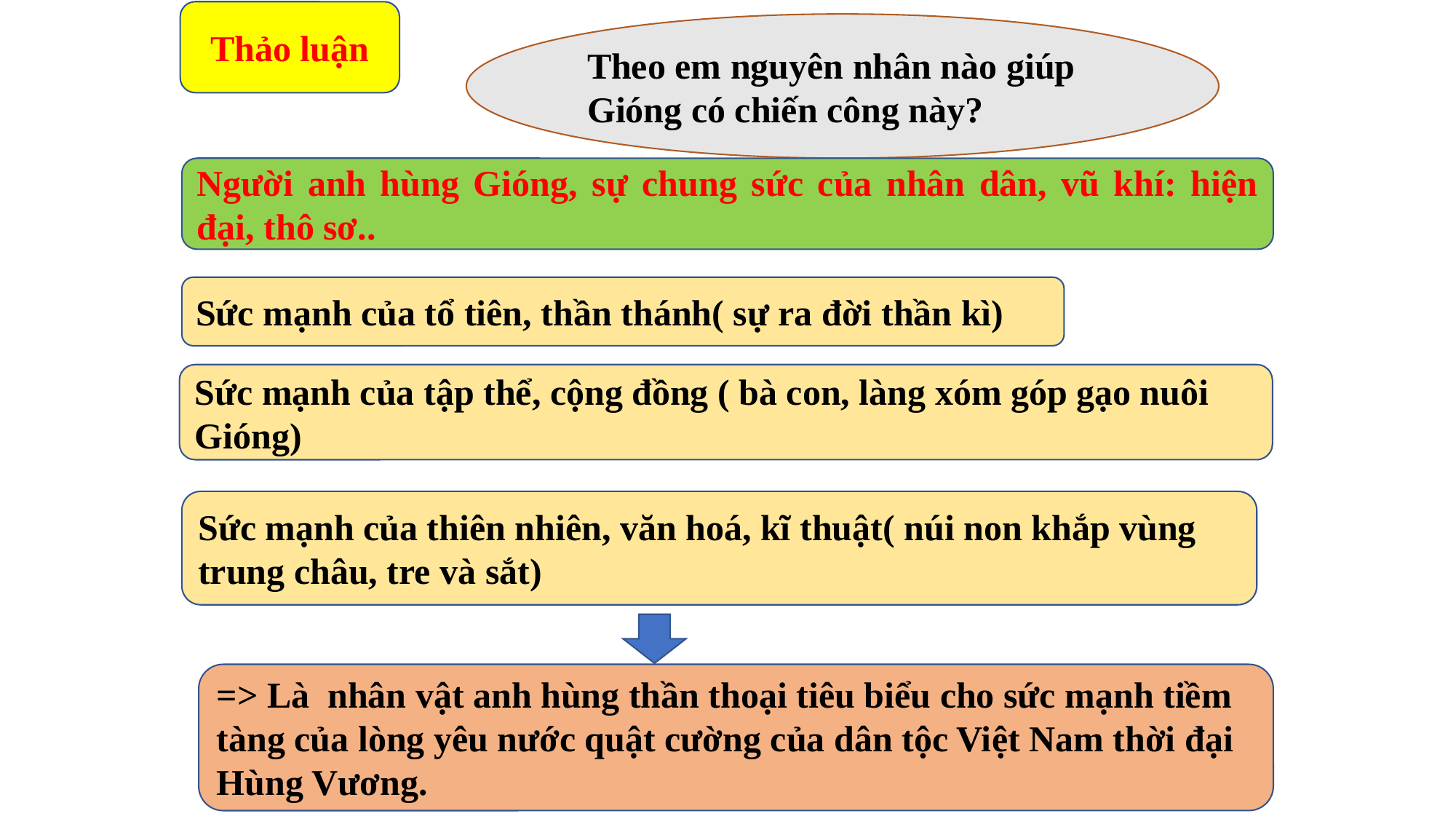

Thảo luận
Theo em nguyên nhân nào giúp Gióng có chiến công này?
Người anh hùng Gióng, sự chung sức của nhân dân, vũ khí: hiện đại, thô sơ..
Sức mạnh của tổ tiên, thần thánh( sự ra đời thần kì)
Sức mạnh của tập thể, cộng đồng ( bà con, làng xóm góp gạo nuôi Gióng)
Sức mạnh của thiên nhiên, văn hoá, kĩ thuật( núi non khắp vùng  trung châu, tre và sắt)

=> Là  nhân vật anh hùng thần thoại tiêu biểu cho sức mạnh tiềm tàng của lòng yêu nước quật cường của dân tộc Việt Nam thời đại Hùng Vương.